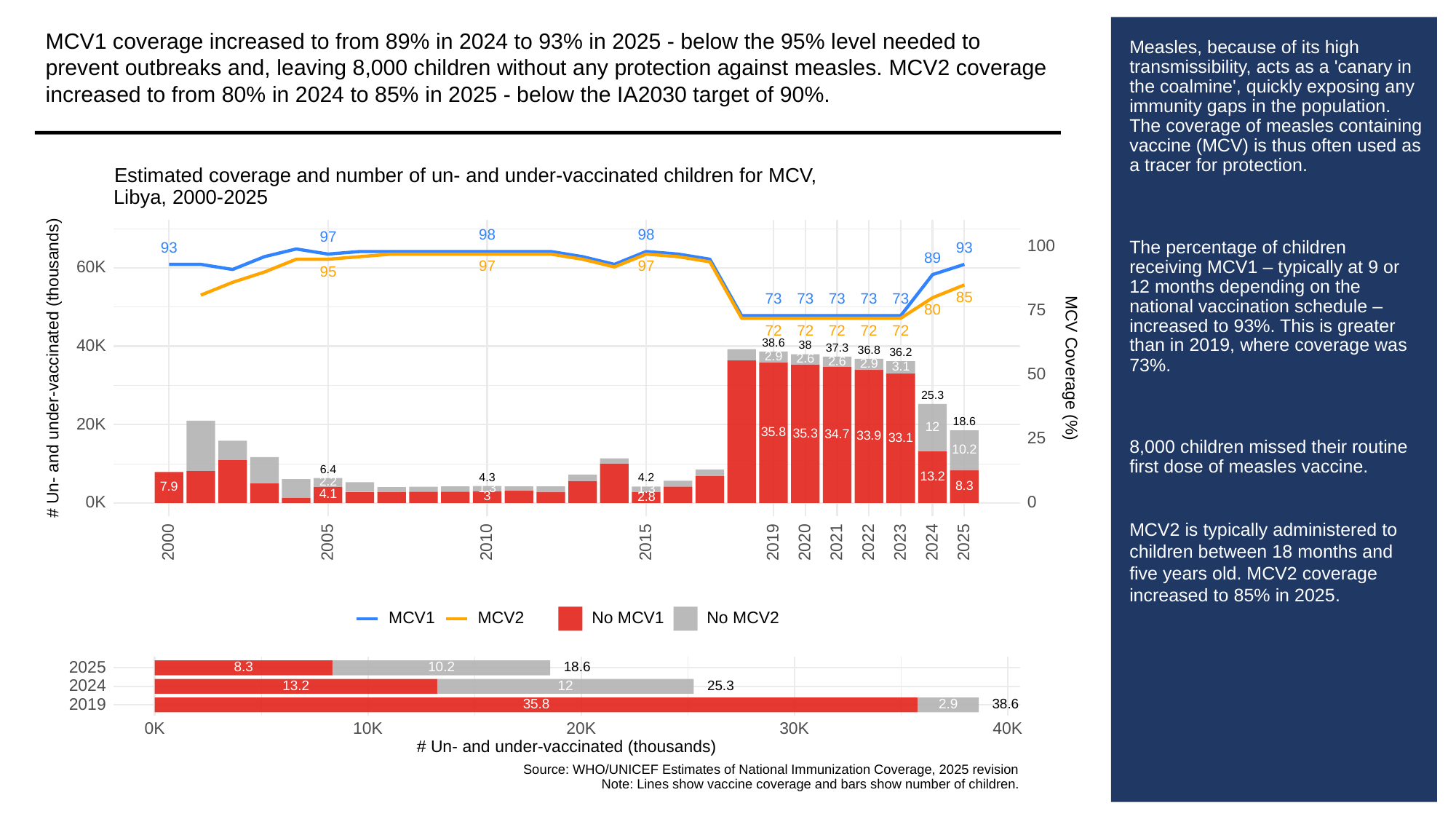

MCV1 coverage increased to from 89% in 2024 to 93% in 2025 - below the 95% level needed to prevent outbreaks and, leaving 8,000 children without any protection against measles. MCV2 coverage increased to from 80% in 2024 to 85% in 2025 - below the IA2030 target of 90%.
# Measles, because of its high transmissibility, acts as a 'canary in the coalmine', quickly exposing any immunity gaps in the population. The coverage of measles containing vaccine (MCV) is thus often used as a tracer for protection.

The percentage of children receiving MCV1 – typically at 9 or 12 months depending on the national vaccination schedule – increased to 93%. This is greater than in 2019, where coverage was 73%.

8,000 children missed their routine first dose of measles vaccine.

MCV2 is typically administered to children between 18 months and five years old. MCV2 coverage increased to 85% in 2025.

Estimated coverage and number of un- and under-vaccinated children for MCV,
Libya, 2000-2025

98
98
97
100
93
93

89

97
97
60K
95

85
73
73
73
73
73
75
80

72
72
72
72
72
38.6
40K
38
37.3
36.8

36.2

2.9

2.6

2.6

2.9

# Un- and under-vaccinated (thousands)
MCV Coverage (%)

3.1

50

25.3

18.6
20K

12

35.8
35.3
34.7

33.9
25
33.1

10.2

6.4

13.2
4.3
4.2

2.2

8.3

7.9

1.3
1.3

4.1

3
2.8
0K
0

2023
2000
2005
2010
2015
2019
2020
2021
2022
2024
2025

MCV1
MCV2
No MCV1
No MCV2

2025
8.3
10.2
18.6

2024
13.2
25.3
12

2019
35.8
38.6
2.9

30K
0K
10K
20K
40K
# Un- and under-vaccinated (thousands)
Source: WHO/UNICEF Estimates of National Immunization Coverage, 2025 revision
Note: Lines show vaccine coverage and bars show number of children.